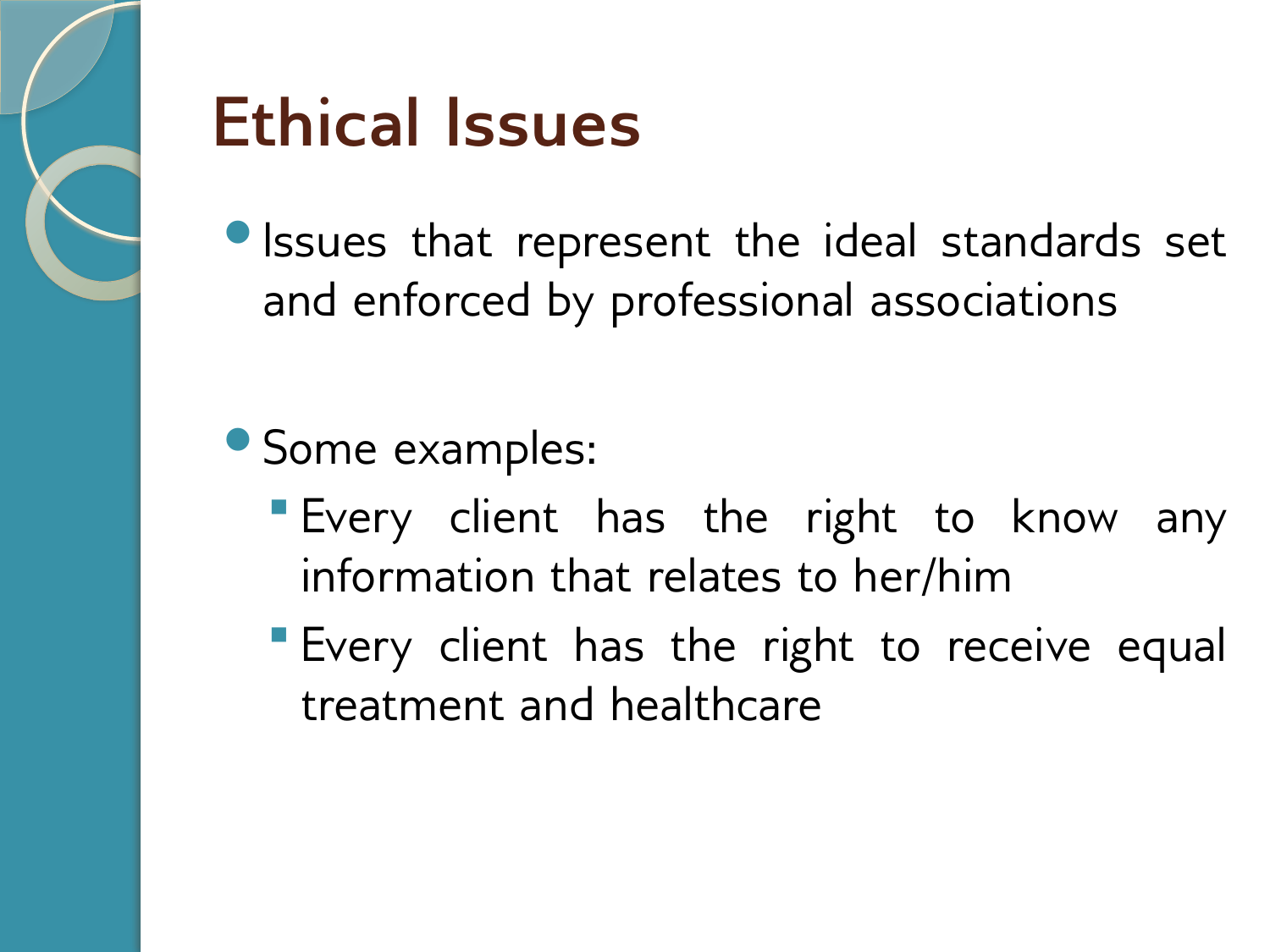

# Ethical Issues
Issues that represent the ideal standards set and enforced by professional associations

Some examples:
Every client has the right to know any information that relates to her/him
Every client has the right to receive equal treatment and healthcare